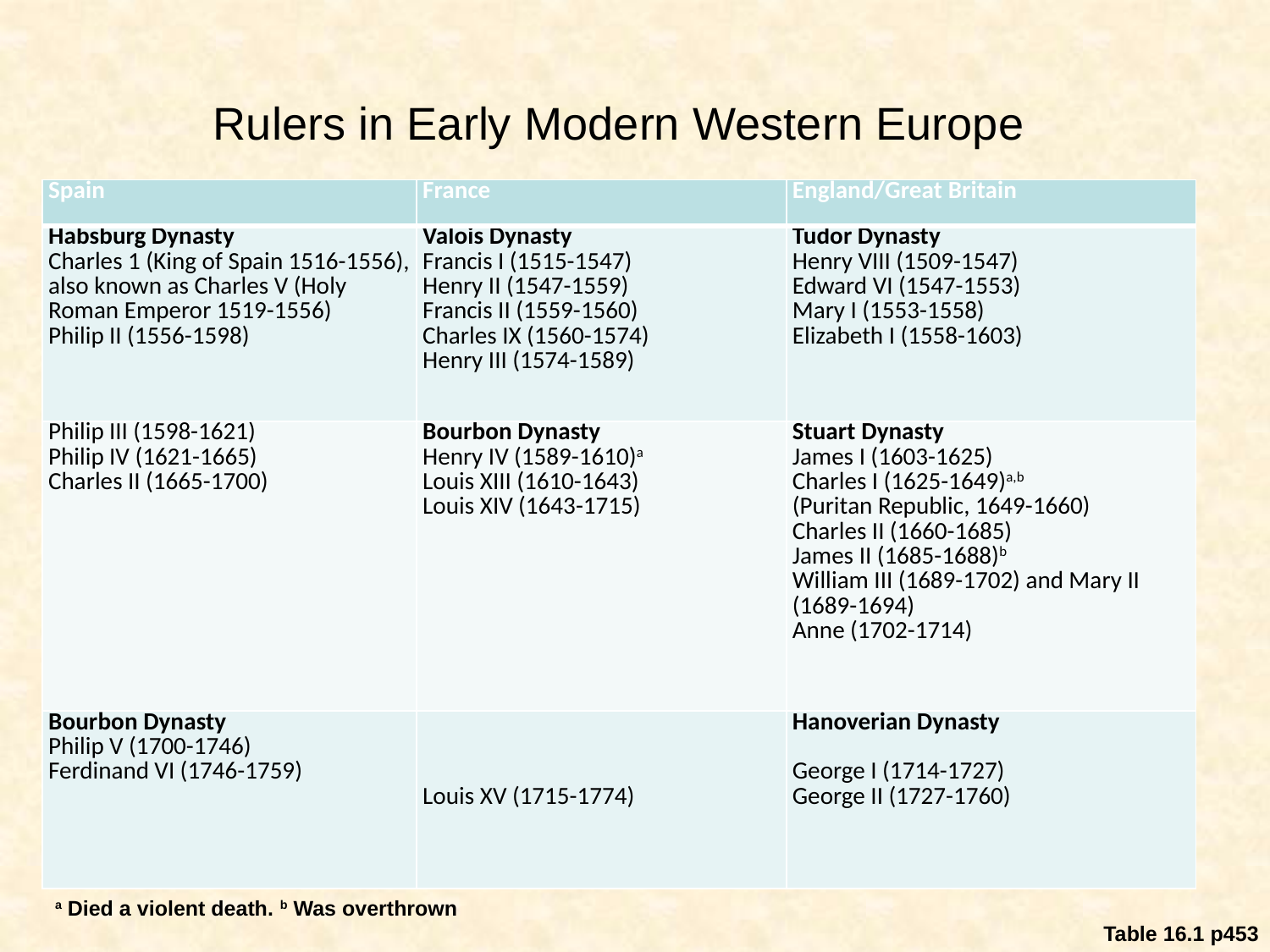

# Rulers in Early Modern Western Europe
| Spain | France | England/Great Britain |
| --- | --- | --- |
| Habsburg Dynasty Charles 1 (King of Spain 1516-1556), also known as Charles V (Holy Roman Emperor 1519-1556) Philip II (1556-1598) | Valois Dynasty Francis I (1515-1547) Henry II (1547-1559) Francis II (1559-1560) Charles IX (1560-1574) Henry III (1574-1589) | Tudor Dynasty Henry VIII (1509-1547) Edward VI (1547-1553) Mary I (1553-1558) Elizabeth I (1558-1603) |
| Philip III (1598-1621) Philip IV (1621-1665) Charles II (1665-1700) | Bourbon Dynasty Henry IV (1589-1610)a Louis XIII (1610-1643) Louis XIV (1643-1715) | Stuart Dynasty James I (1603-1625) Charles I (1625-1649)a,b (Puritan Republic, 1649-1660) Charles II (1660-1685) James II (1685-1688)b William III (1689-1702) and Mary II (1689-1694) Anne (1702-1714) |
| Bourbon Dynasty Philip V (1700-1746) Ferdinand VI (1746-1759) | Louis XV (1715-1774) | Hanoverian Dynasty George I (1714-1727) George II (1727-1760) |
a Died a violent death. b Was overthrown
Table 16.1 p453